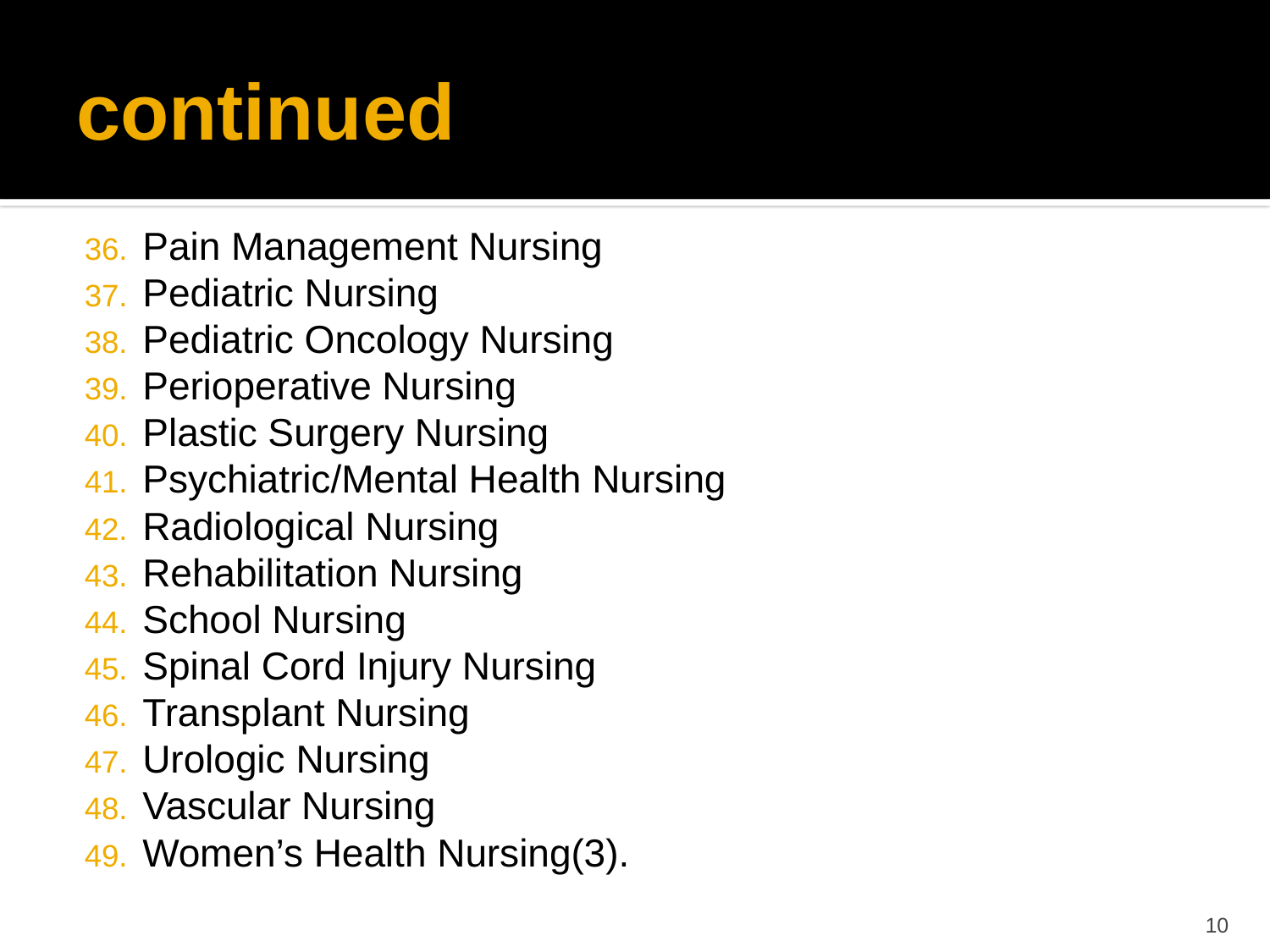

# continued
Pain Management Nursing
Pediatric Nursing
Pediatric Oncology Nursing
Perioperative Nursing
Plastic Surgery Nursing
Psychiatric/Mental Health Nursing
Radiological Nursing
Rehabilitation Nursing
School Nursing
Spinal Cord Injury Nursing
Transplant Nursing
Urologic Nursing
Vascular Nursing
Women’s Health Nursing(3).

10